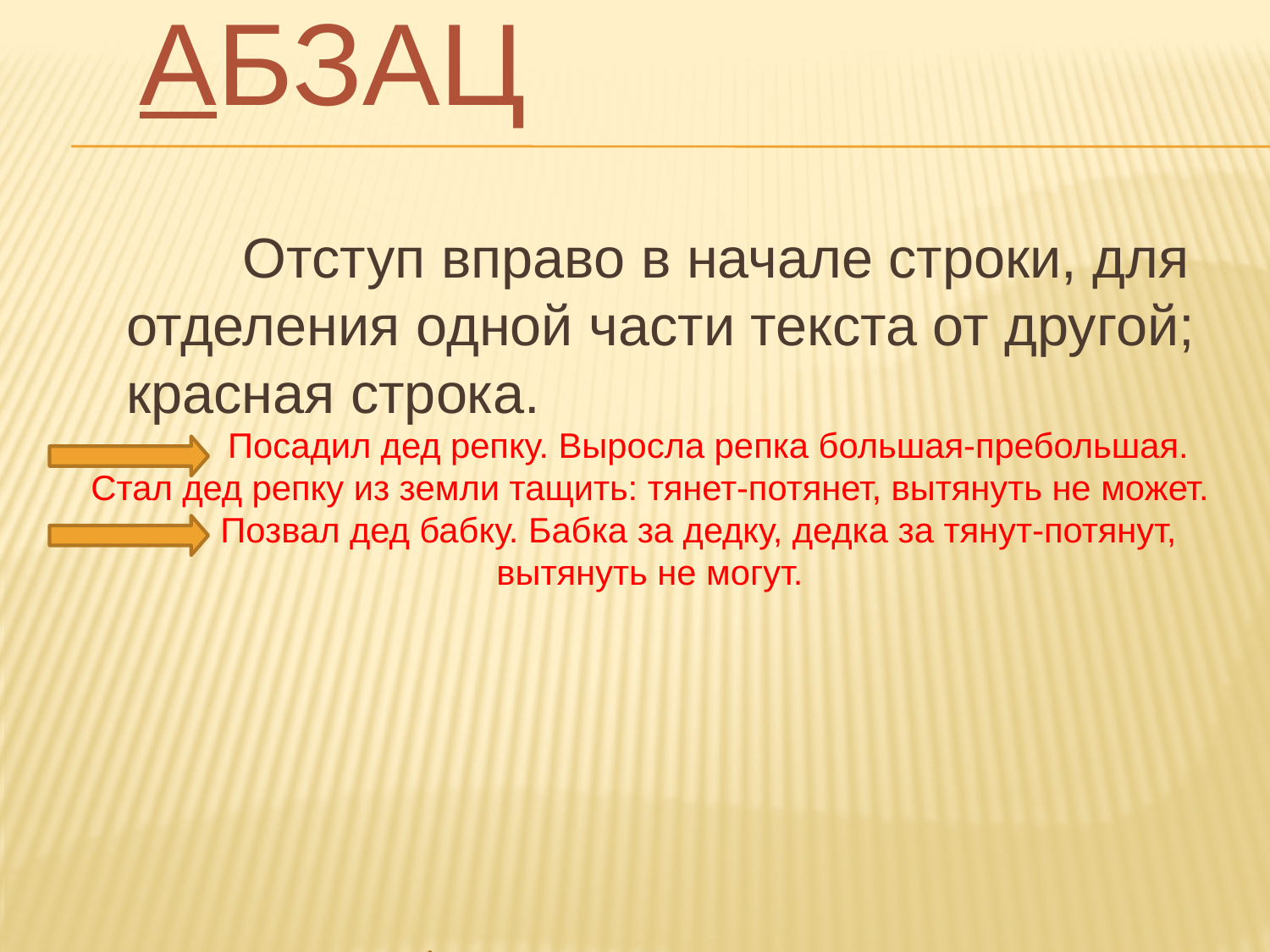

# АБЗАЦ
            Отступ вправо в начале строки, для отделения одной части текста от другой; красная строка.
            Посадил дед репку. Выросла репка большая-пребольшая. Стал дед репку из земли тащить: тянет-потянет, вытянуть не может.
          Позвал дед бабку. Бабка за дедку, дедка за тянут-потянут, вытянуть не могут.